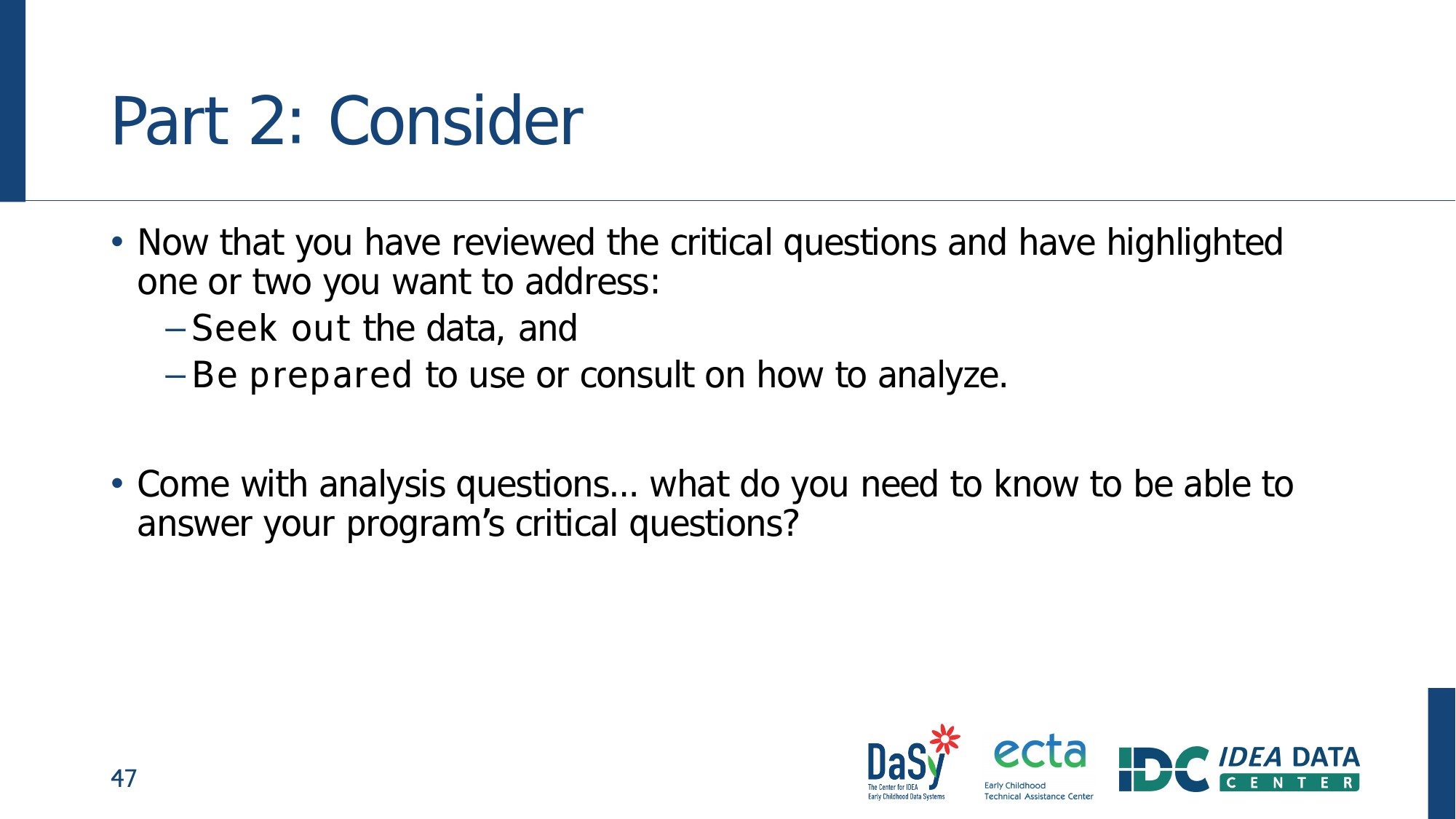

# Part 2: Consider
Now that you have reviewed the critical questions and have highlighted one or two you want to address:
Seek out the data, and
Be prepared to use or consult on how to analyze.

Come with analysis questions… what do you need to know to be able to answer your program’s critical questions?